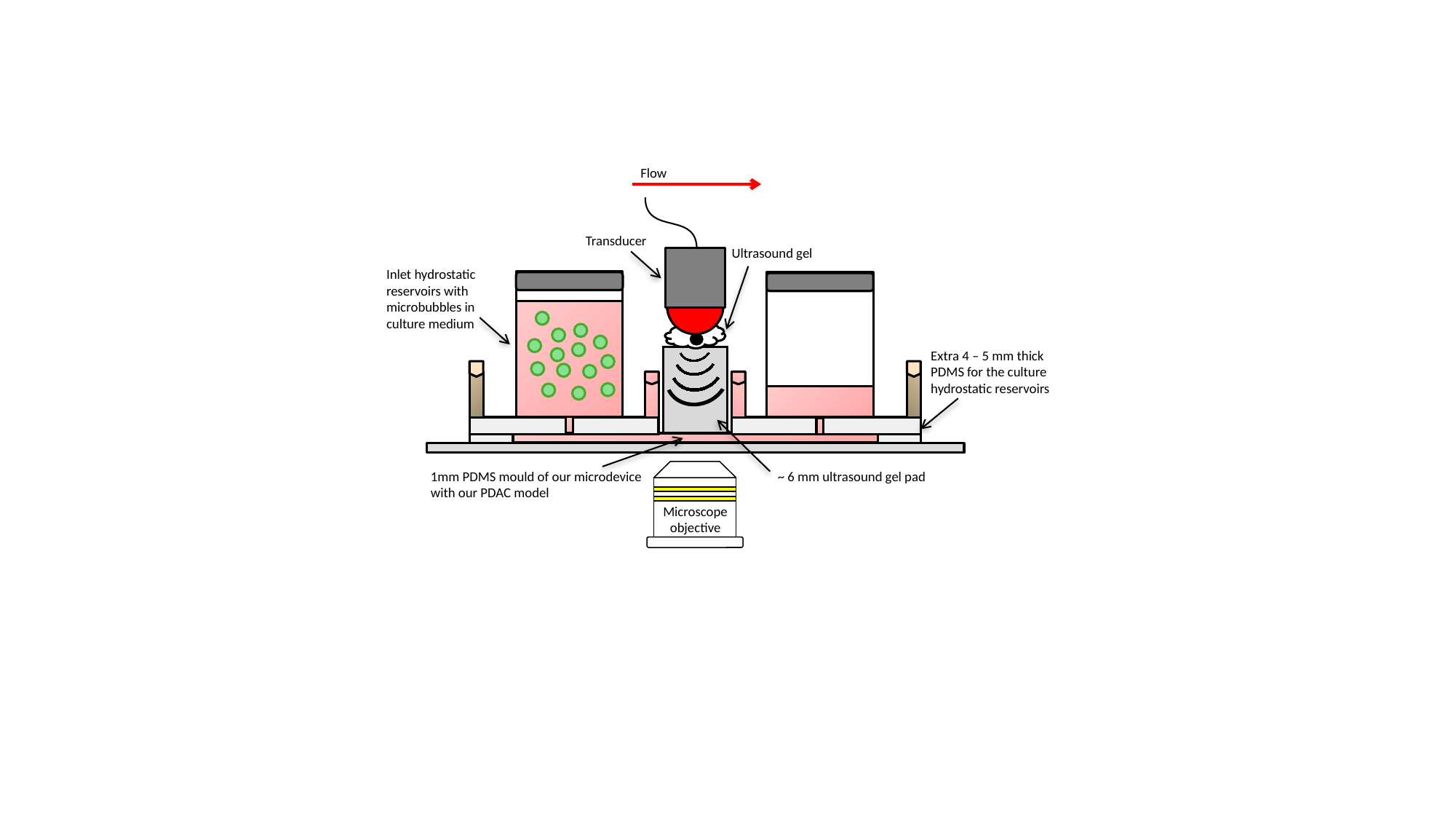

Flow

Microscope objective

Transducer
Ultrasound gel
Inlet hydrostatic reservoirs with microbubbles in culture medium

Extra 4 – 5 mm thick PDMS for the culture hydrostatic reservoirs

1mm PDMS mould of our microdevice with our PDAC model
~ 6 mm ultrasound gel pad